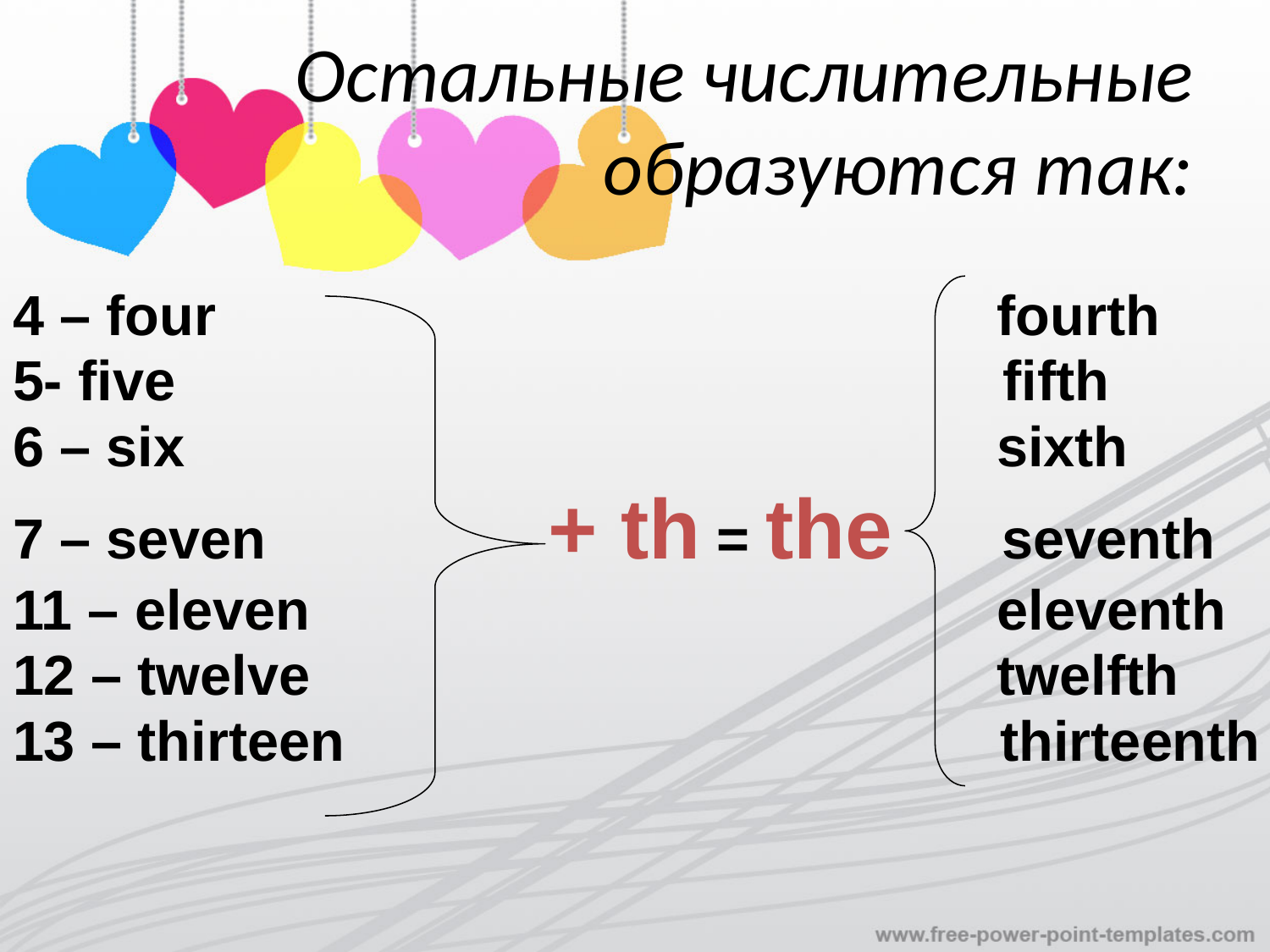

# Остальные числительные образуются так:

4 – four                                                  fourth
5- five                                                     fifth
6 – six                                                    sixth
7 – seven                  + th = the       seventh
11 – eleven                                            eleventh
12 – twelve                                            twelfth
13 – thirteen                                          thirteenth